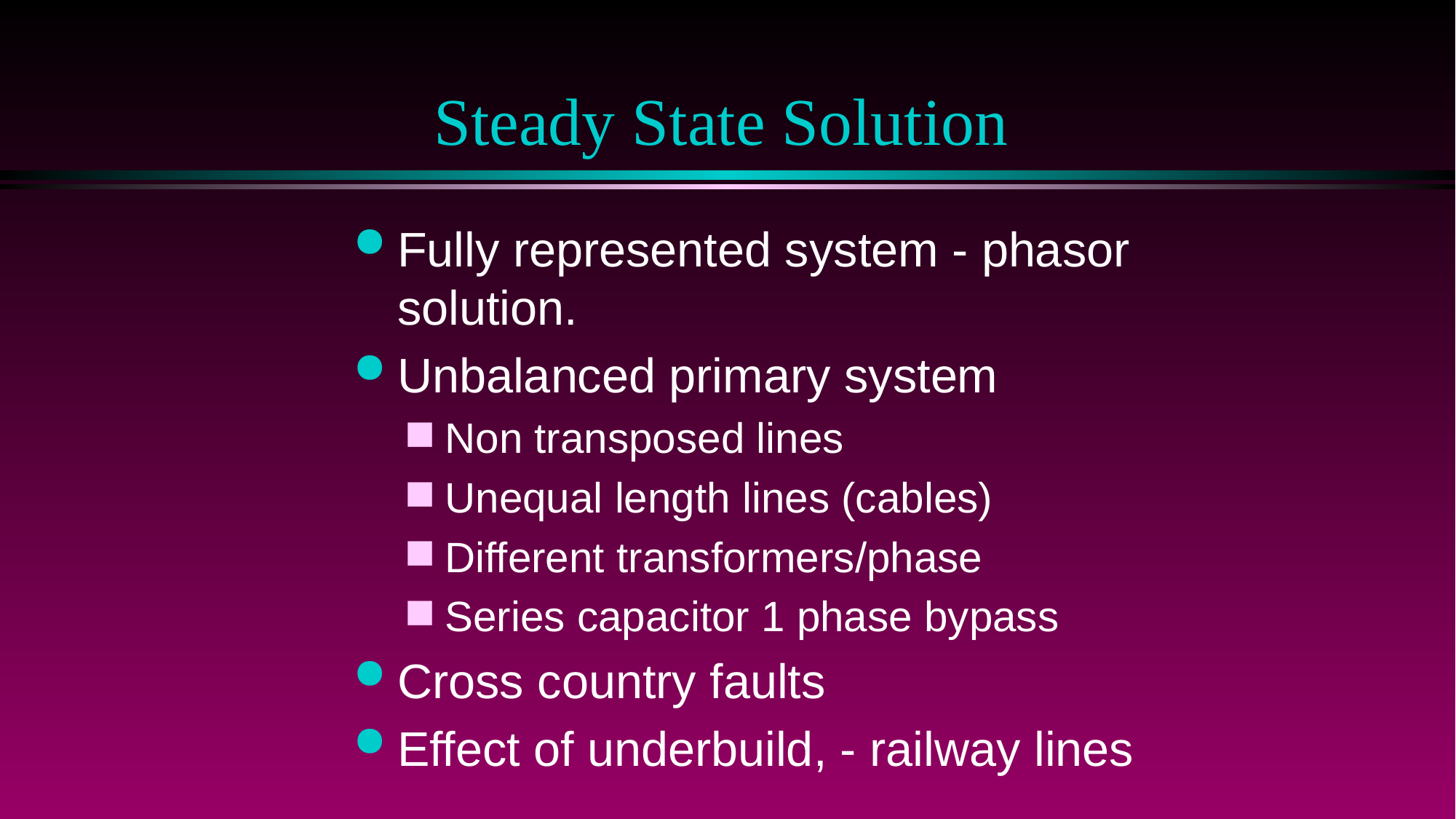

# Steady State Solution
Fully represented system - phasor solution.
Unbalanced primary system
Non transposed lines
Unequal length lines (cables)
Different transformers/phase
Series capacitor 1 phase bypass
Cross country faults
Effect of underbuild, - railway lines